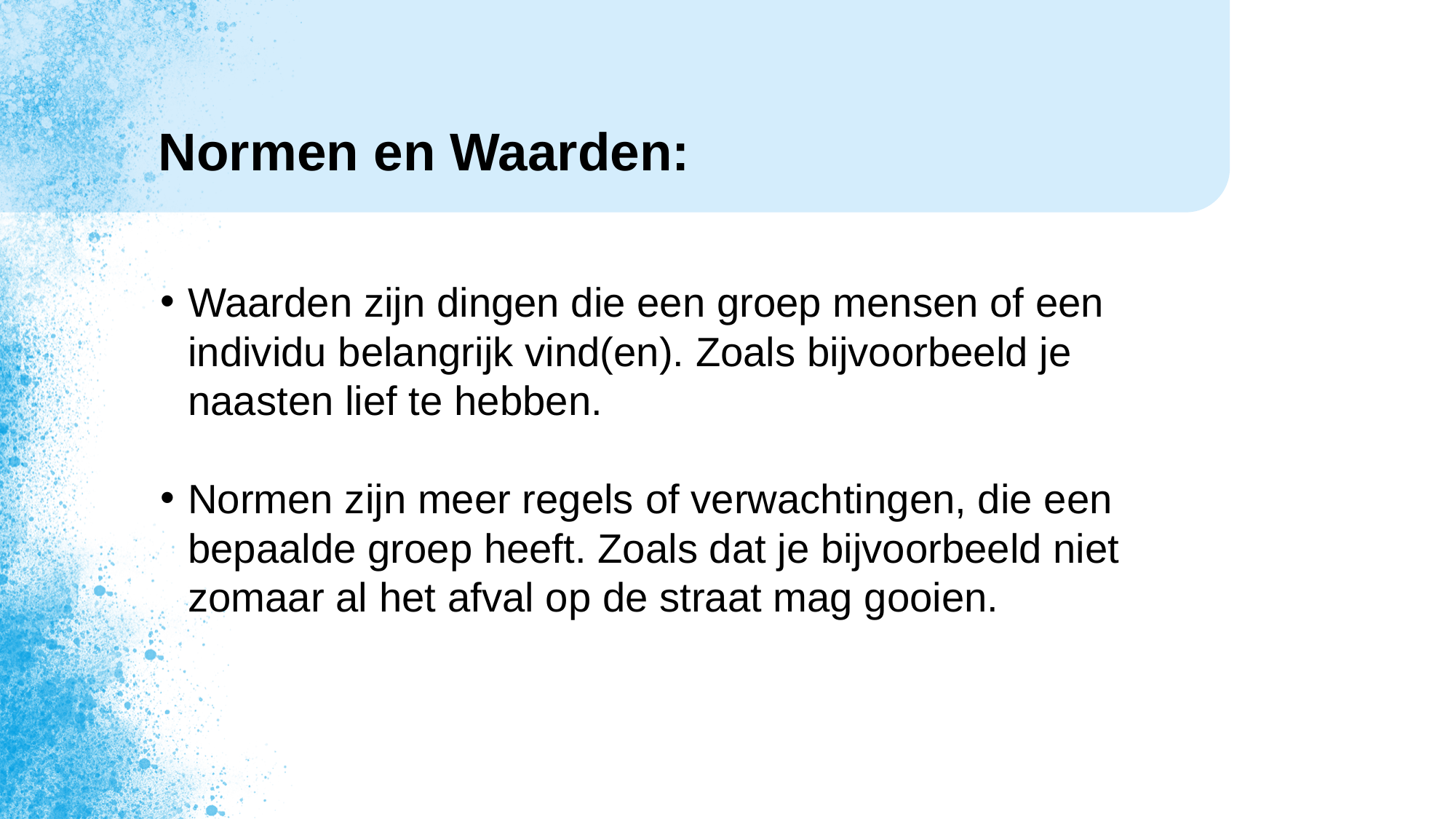

# Normen en Waarden:
Waarden zijn dingen die een groep mensen of een individu belangrijk vind(en). Zoals bijvoorbeeld je naasten lief te hebben.

Normen zijn meer regels of verwachtingen, die een bepaalde groep heeft. Zoals dat je bijvoorbeeld niet zomaar al het afval op de straat mag gooien.